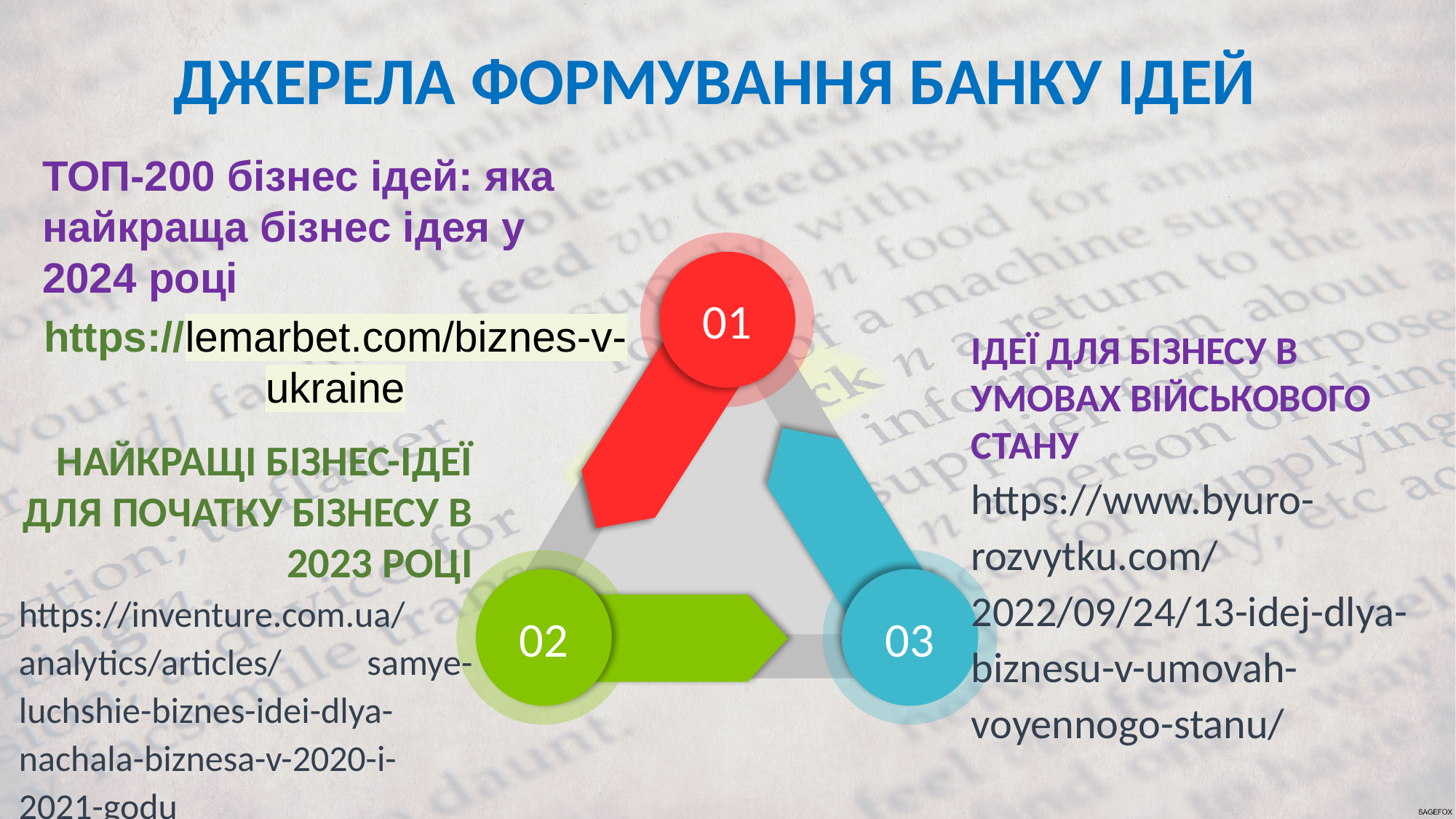

ДЖЕРЕЛА ФОРМУВАННЯ БАНКУ ІДЕЙ
ТОП-200 бізнес ідей: яка найкраща бізнес ідея у 2024 році
https://lemarbet.com/biznes-v-ukraine

01

ІДЕЇ ДЛЯ БІЗНЕСУ В УМОВАХ ВІЙСЬКОВОГО СТАНУ
https://www.byuro-rozvytku.com/2022/09/24/13-idej-dlya-biznesu-v-umovah-voyennogo-stanu/

НАЙКРАЩІ БІЗНЕС-ІДЕЇ ДЛЯ ПОЧАТКУ БІЗНЕСУ В 2023 РОЦІ
https://inventure.com.ua/analytics/articles/ samye-luchshie-biznes-idei-dlya-nachala-biznesa-v-2020-i-2021-godu

02
03